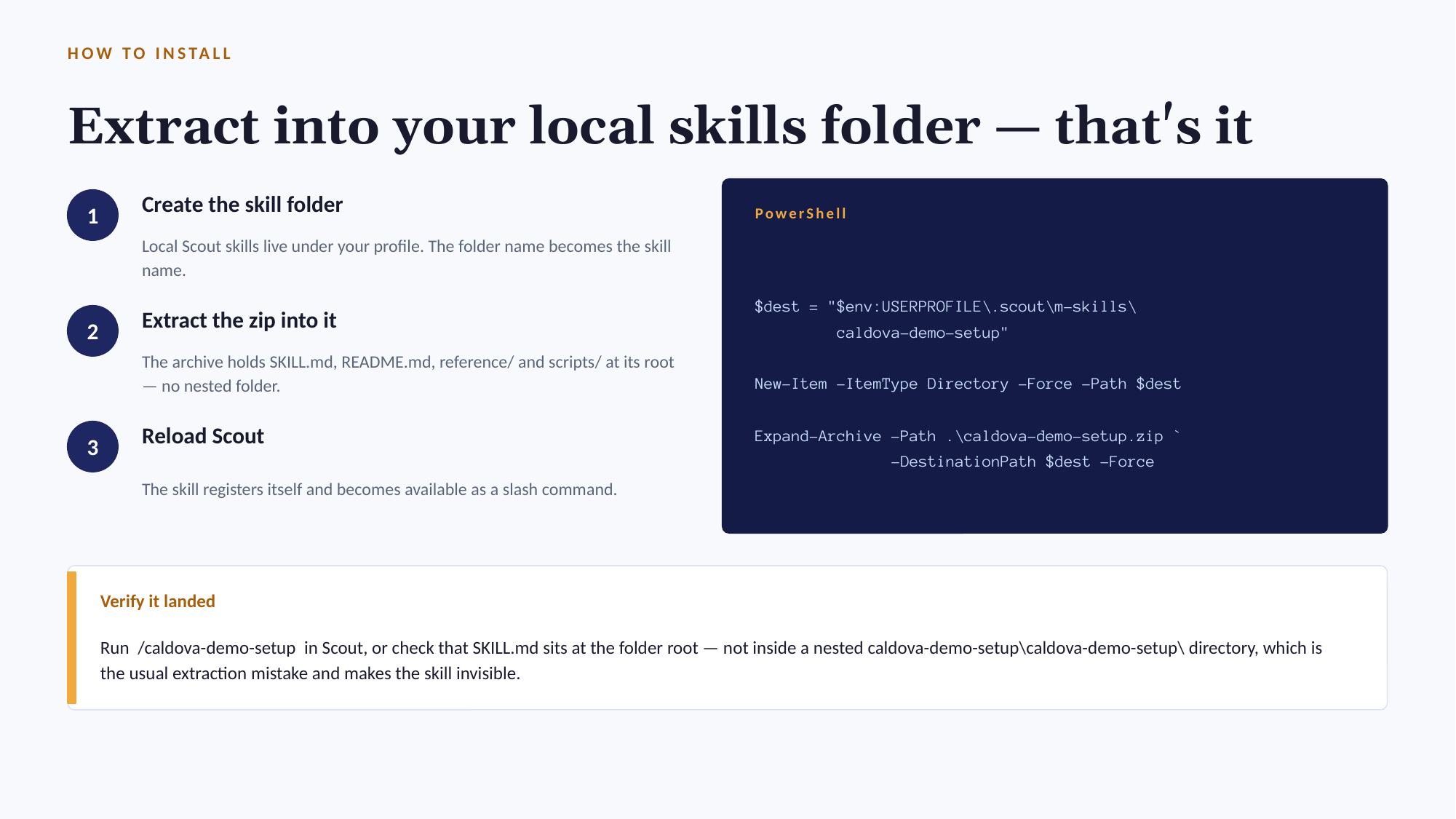

HOW TO INSTALL
Extract into your local skills folder — that's it

Create the skill folder

1
PowerShell
Local Scout skills live under your profile. The folder name becomes the skill name.
$dest = "$env:USERPROFILE\.scout\m-skills\
         caldova-demo-setup"

New-Item -ItemType Directory -Force -Path $dest

Expand-Archive -Path .\caldova-demo-setup.zip `
               -DestinationPath $dest -Force
Extract the zip into it

2
The archive holds SKILL.md, README.md, reference/ and scripts/ at its root — no nested folder.
Reload Scout

3
The skill registers itself and becomes available as a slash command.

Verify it landed
Run  /caldova-demo-setup  in Scout, or check that SKILL.md sits at the folder root — not inside a nested caldova-demo-setup\caldova-demo-setup\ directory, which is the usual extraction mistake and makes the skill invisible.